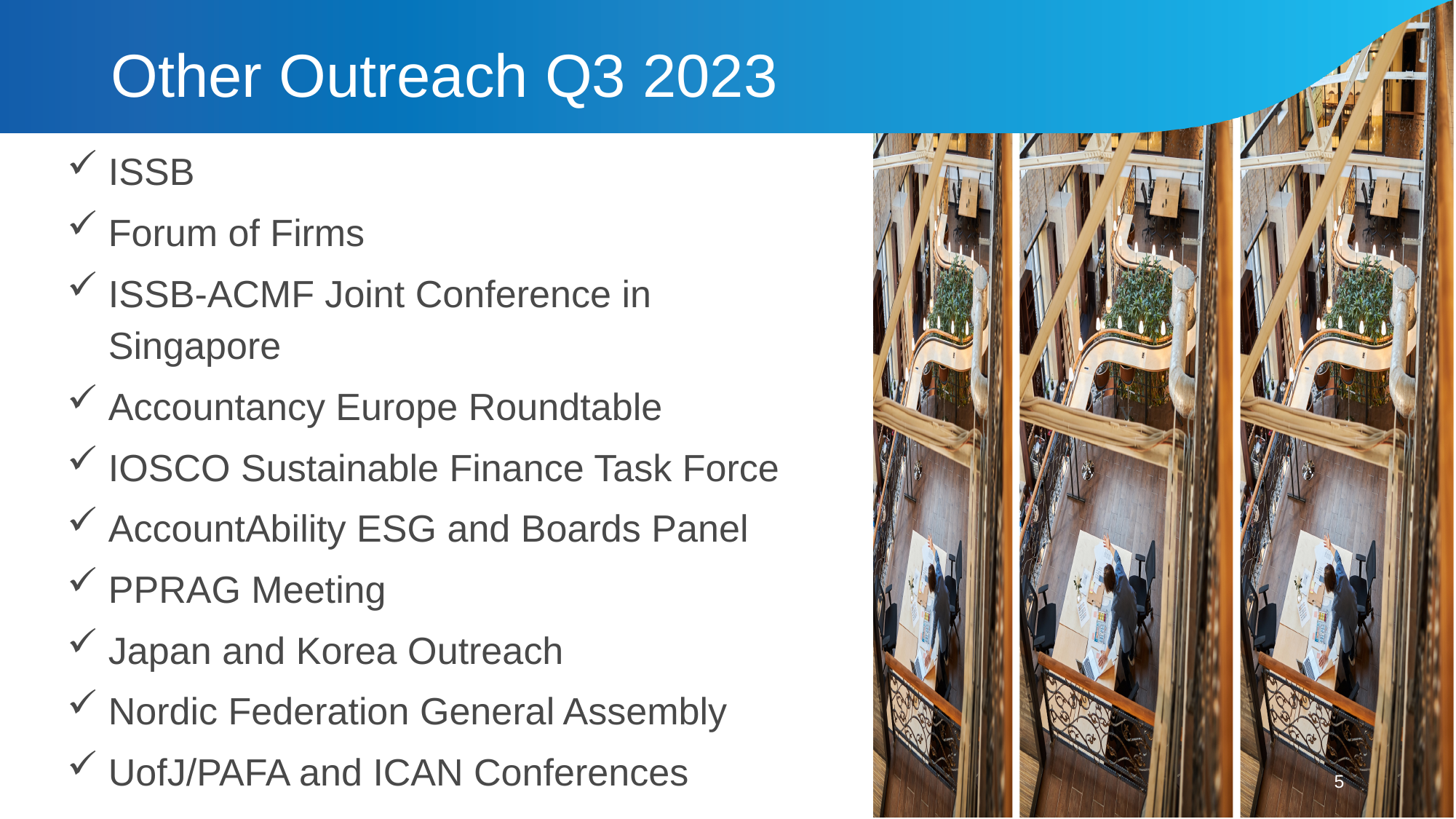

# Other Outreach Q3 2023
ISSB
Forum of Firms
ISSB-ACMF Joint Conference in Singapore
Accountancy Europe Roundtable
IOSCO Sustainable Finance Task Force
AccountAbility ESG and Boards Panel
PPRAG Meeting
Japan and Korea Outreach
Nordic Federation General Assembly
UofJ/PAFA and ICAN Conferences

5